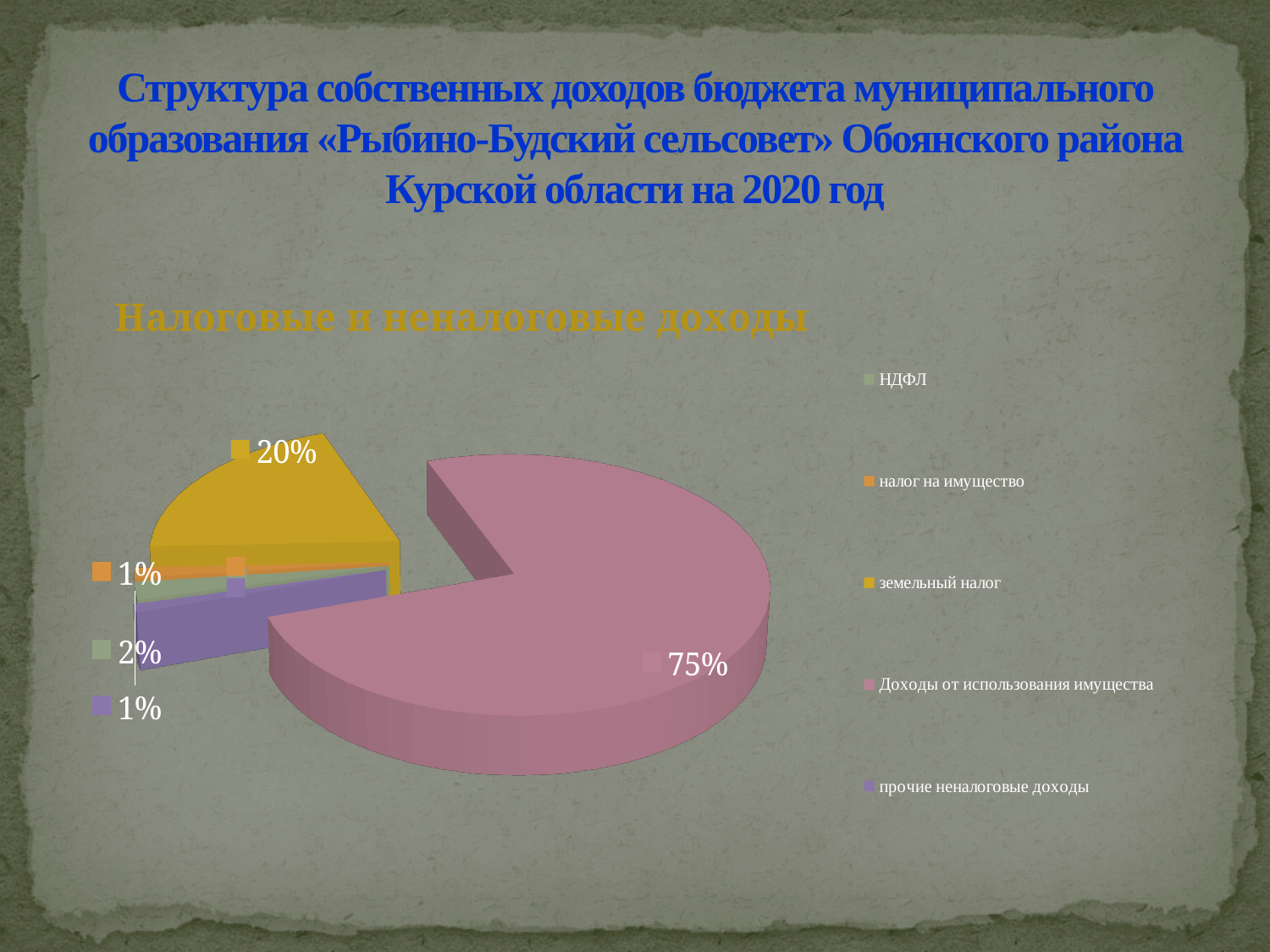

# Структура собственных доходов бюджета муниципального образования «Рыбино-Будский сельсовет» Обоянского района Курской области на 2020 год

[unsupported chart]